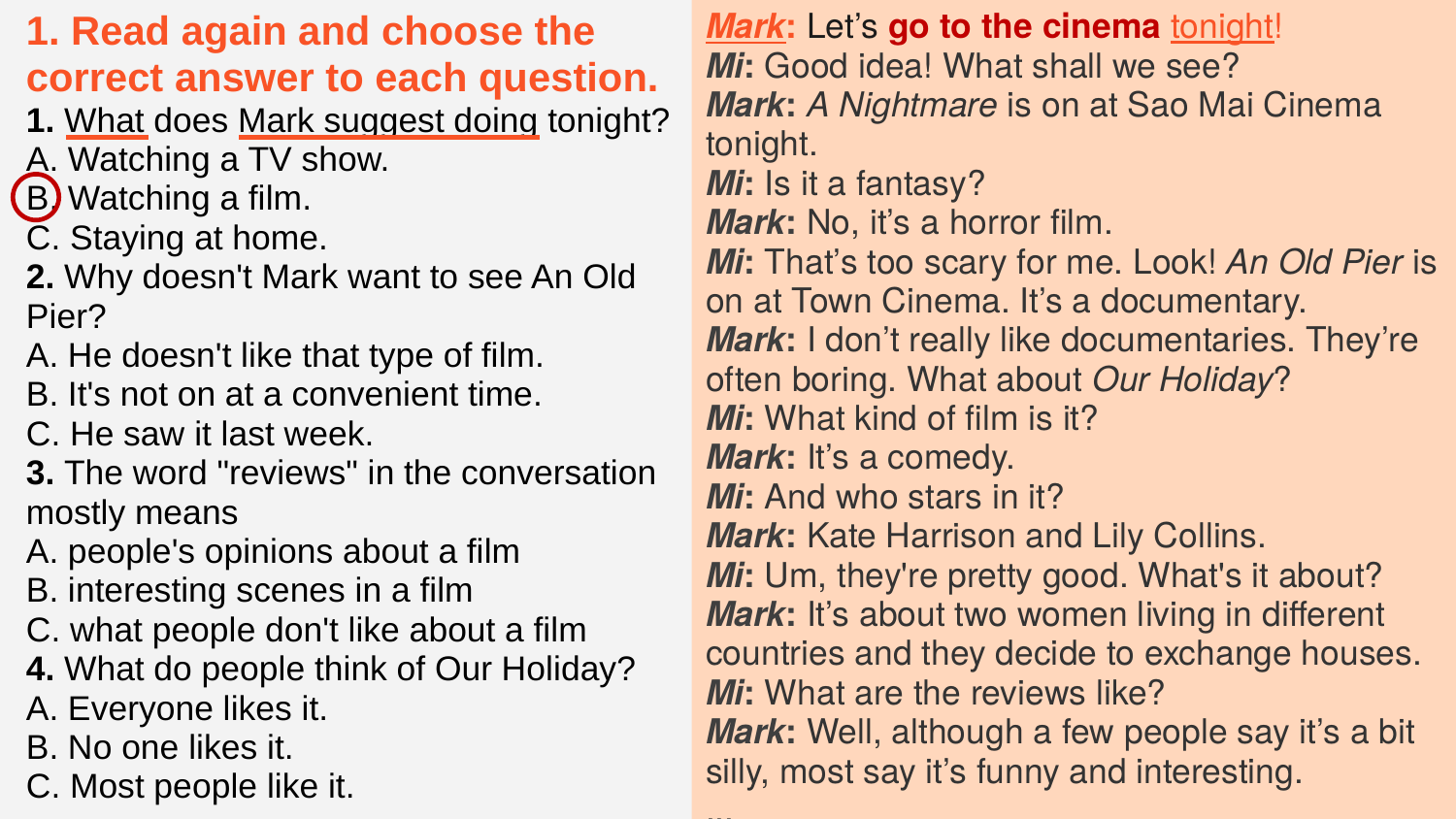

Mark: Let’s go to the cinema tonight!
Mi: Good idea! What shall we see?
Mark: A Nightmare is on at Sao Mai Cinema tonight.
Mi: Is it a fantasy?
Mark: No, it’s a horror film.
Mi: That’s too scary for me. Look! An Old Pier is on at Town Cinema. It’s a documentary.
Mark: I don’t really like documentaries. They’re often boring. What about Our Holiday?
Mi: What kind of film is it?
Mark: It’s a comedy.
Mi: And who stars in it?
Mark: Kate Harrison and Lily Collins.
Mi: Um, they're pretty good. What's it about?
Mark: It’s about two women living in different countries and they decide to exchange houses.
Mi: What are the reviews like?
Mark: Well, although a few people say it’s a bit silly, most say it’s funny and interesting.
...
1. Read again and choose the correct answer to each question.
1. What does Mark suggest doing tonight?
A. Watching a TV show.
B. Watching a film.
C. Staying at home.
2. Why doesn't Mark want to see An Old Pier?
A. He doesn't like that type of film.
B. It's not on at a convenient time.
C. He saw it last week.
3. The word "reviews" in the conversation mostly means
A. people's opinions about a film
B. interesting scenes in a film
C. what people don't like about a film
4. What do people think of Our Holiday?
A. Everyone likes it.
B. No one likes it.
C. Most people like it.